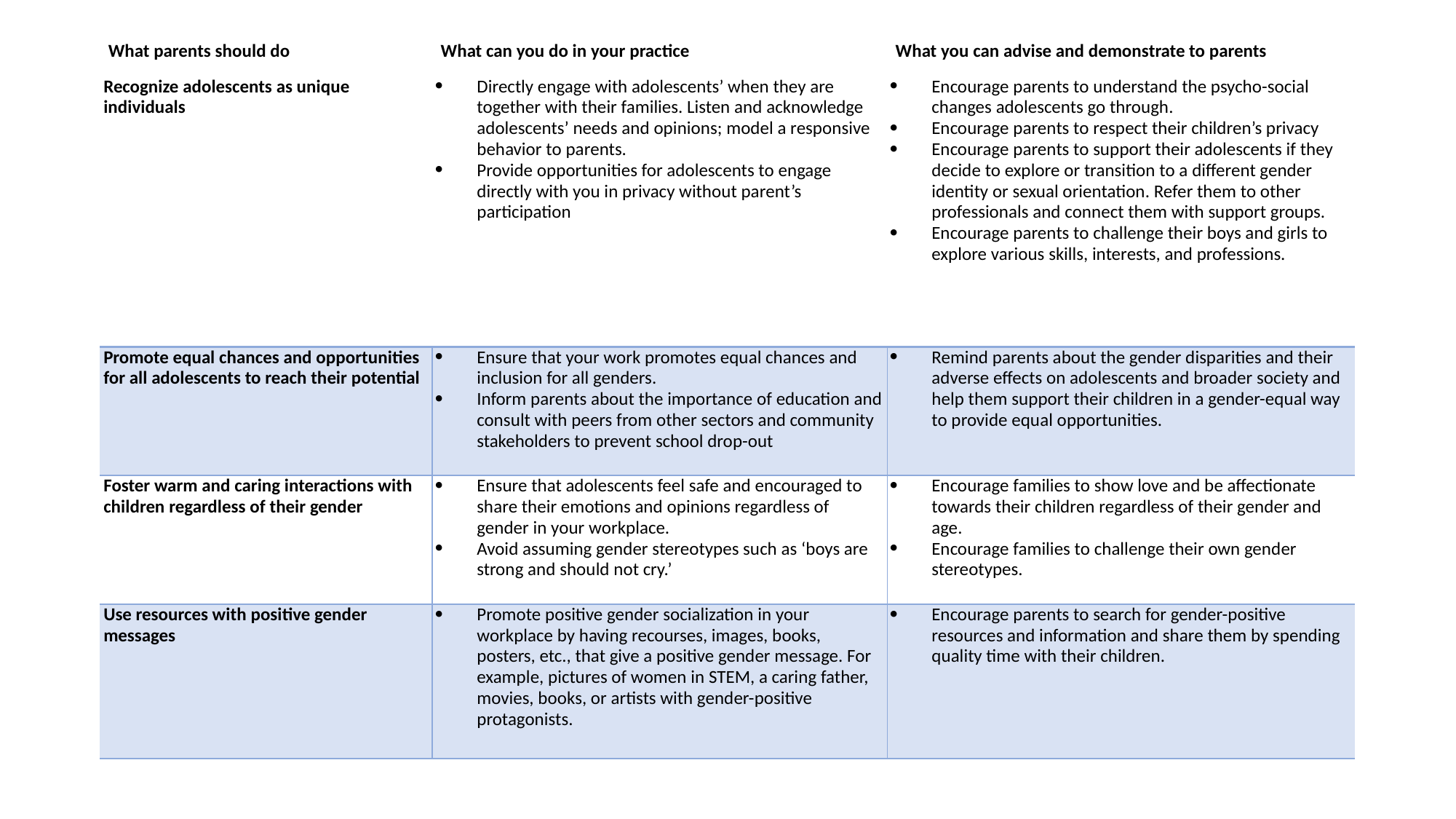

#
| What parents should do | What can you do in your practice | What you can advise and demonstrate to parents |
| --- | --- | --- |
| Recognize adolescents as unique individuals | Directly engage with adolescents’ when they are together with their families. Listen and acknowledge adolescents’ needs and opinions; model a responsive behavior to parents. Provide opportunities for adolescents to engage directly with you in privacy without parent’s participation | Encourage parents to understand the psycho-social changes adolescents go through. Encourage parents to respect their children’s privacy Encourage parents to support their adolescents if they decide to explore or transition to a different gender identity or sexual orientation. Refer them to other professionals and connect them with support groups. Encourage parents to challenge their boys and girls to explore various skills, interests, and professions. |
| --- | --- | --- |
| Promote equal chances and opportunities for all adolescents to reach their potential | Ensure that your work promotes equal chances and inclusion for all genders. Inform parents about the importance of education and consult with peers from other sectors and community stakeholders to prevent school drop-out | Remind parents about the gender disparities and their adverse effects on adolescents and broader society and help them support their children in a gender-equal way to provide equal opportunities. |
| Foster warm and caring interactions with children regardless of their gender | Ensure that adolescents feel safe and encouraged to share their emotions and opinions regardless of gender in your workplace. Avoid assuming gender stereotypes such as ‘boys are strong and should not cry.’ | Encourage families to show love and be affectionate towards their children regardless of their gender and age. Encourage families to challenge their own gender stereotypes. |
| Use resources with positive gender messages | Promote positive gender socialization in your workplace by having recourses, images, books, posters, etc., that give a positive gender message. For example, pictures of women in STEM, a caring father, movies, books, or artists with gender-positive protagonists. | Encourage parents to search for gender-positive resources and information and share them by spending quality time with their children. |